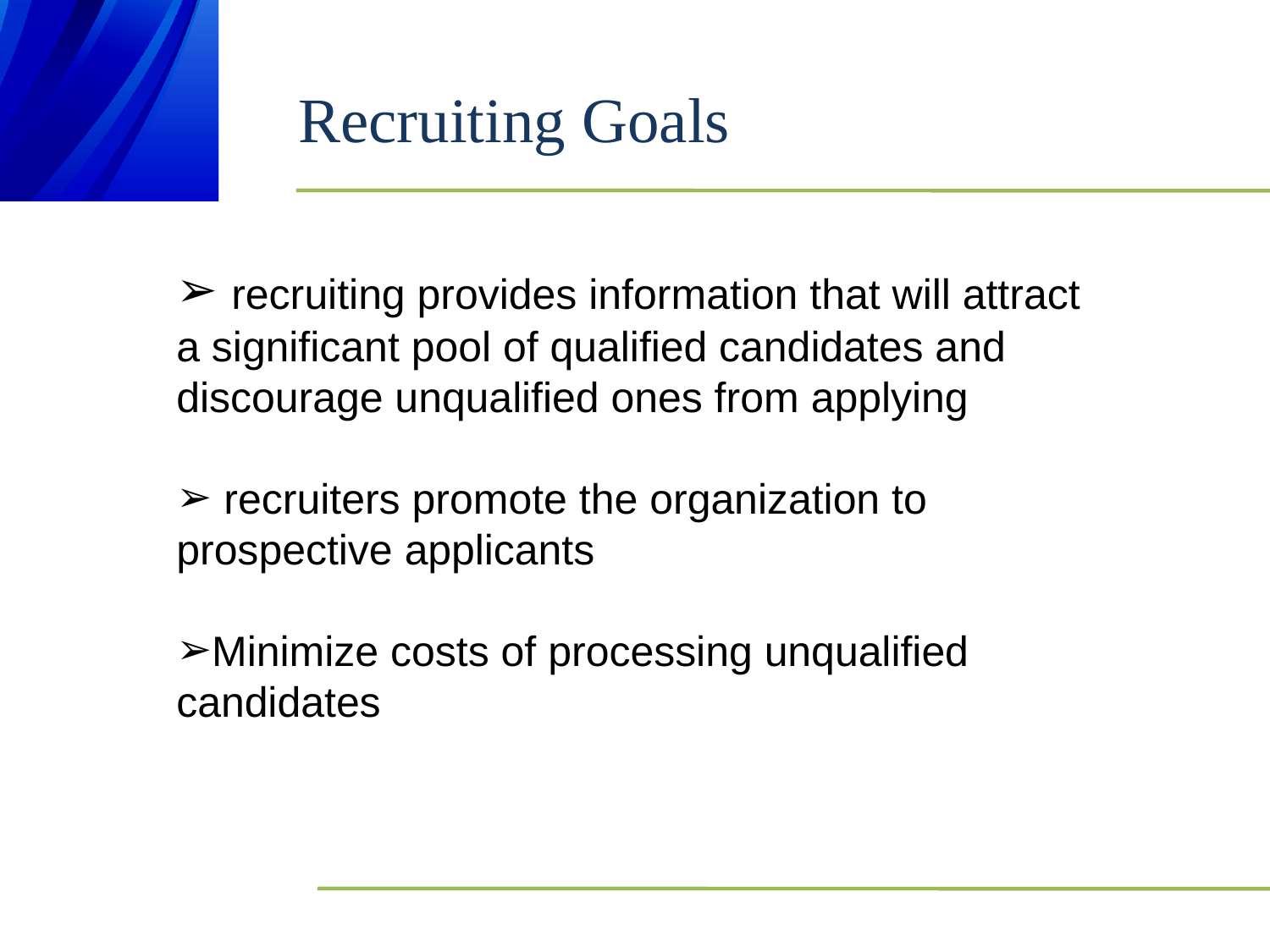

# Recruiting Goals
 recruiting provides information that will attract a significant pool of qualified candidates and discourage unqualified ones from applying

 recruiters promote the organization to prospective applicants

Minimize costs of processing unqualified candidates